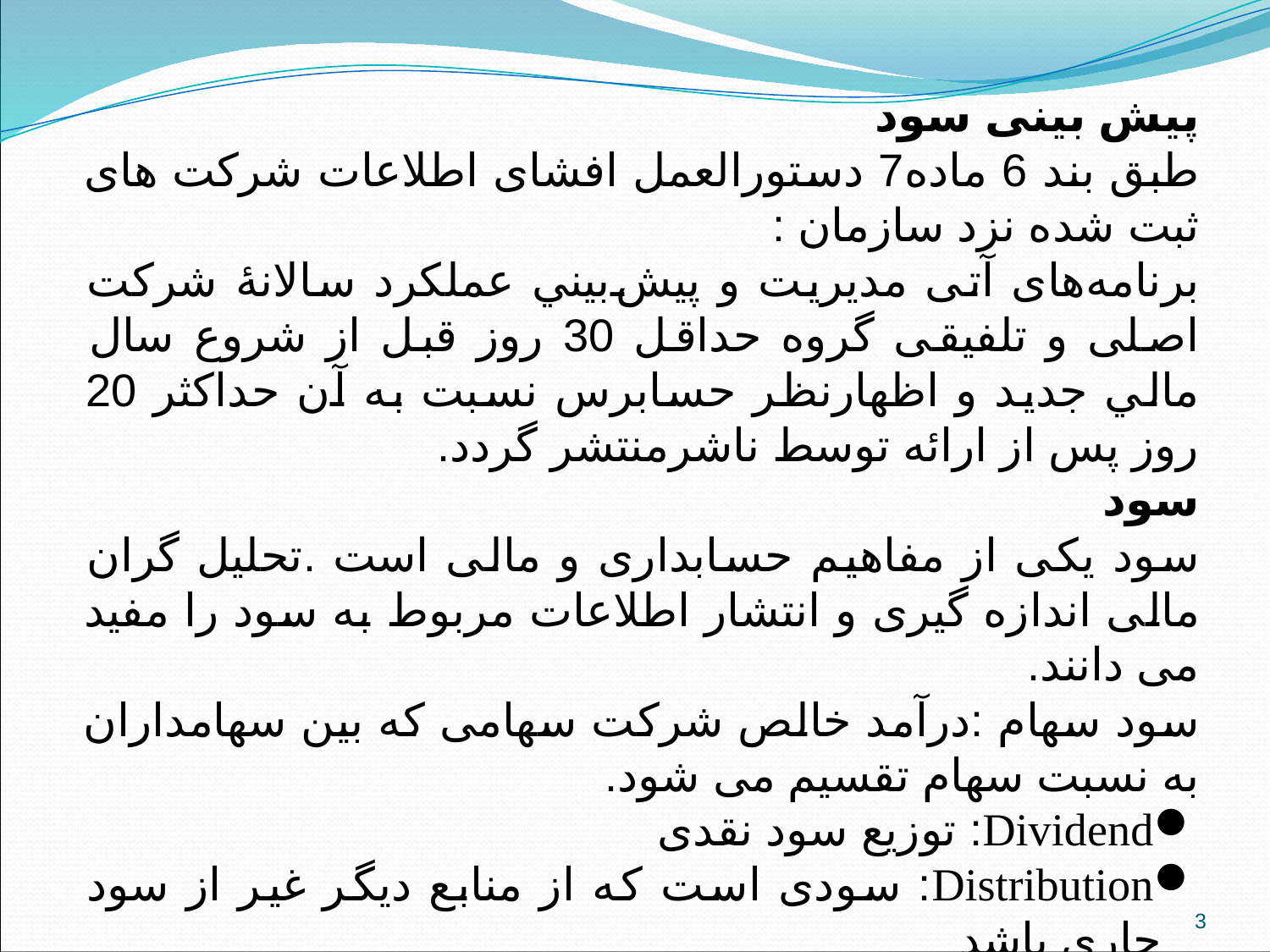

پیش بینی سود
طبق بند 6 ماده7 دستورالعمل افشای اطلاعات شرکت های ثبت شده نزد سازمان :
برنامه‌های آتی مدیریت و پيش‌بيني عملكرد سالانۀ شرکت اصلی و تلفیقی گروه حداقل 30 روز قبل از شروع سال مالي جديد و اظهارنظر حسابرس نسبت به آن حداکثر 20 روز پس از ارائه توسط ناشرمنتشر گردد.
سود
سود یکی از مفاهیم حسابداری و مالی است .تحلیل گران مالی اندازه گیری و انتشار اطلاعات مربوط به سود را مفید می دانند.
سود سهام :درآمد خالص شرکت سهامی که بین سهامداران به نسبت سهام تقسیم می شود.
Dividend: توزیع سود نقدی
Distribution: سودی است که از منابع دیگر غیر از سود جاری باشد
اتخاذ تصمیم در مورد سود سهام به این دلیل قابل توجه است که ثروت سهامداران یک شرکت سهامی ، شامل ارزش بازار سهام به اضافه سود سهام است.
3